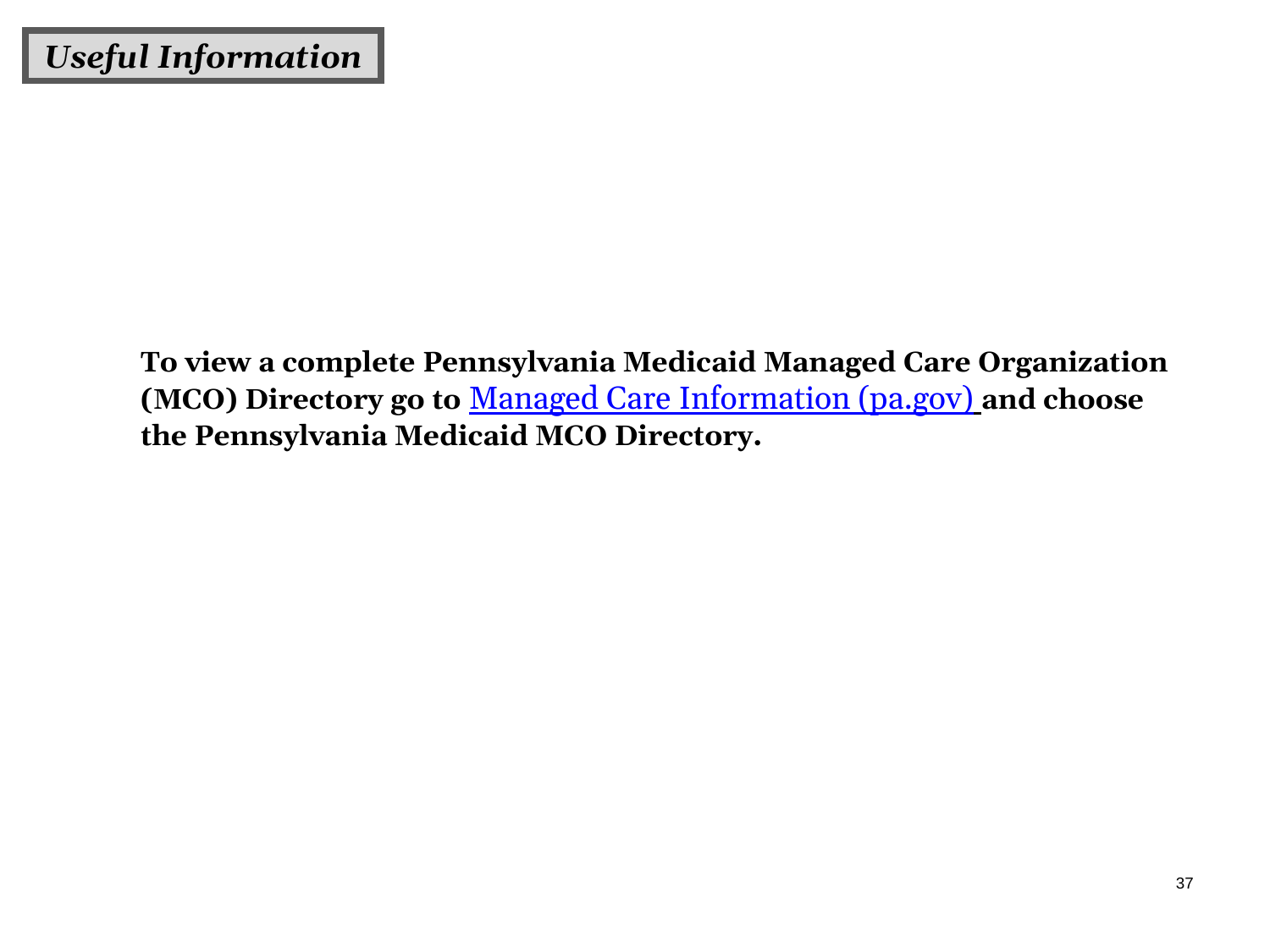

Useful Information
To view a complete Pennsylvania Medicaid Managed Care Organization (MCO) Directory go to Managed Care Information (pa.gov) and choose the Pennsylvania Medicaid MCO Directory.
37